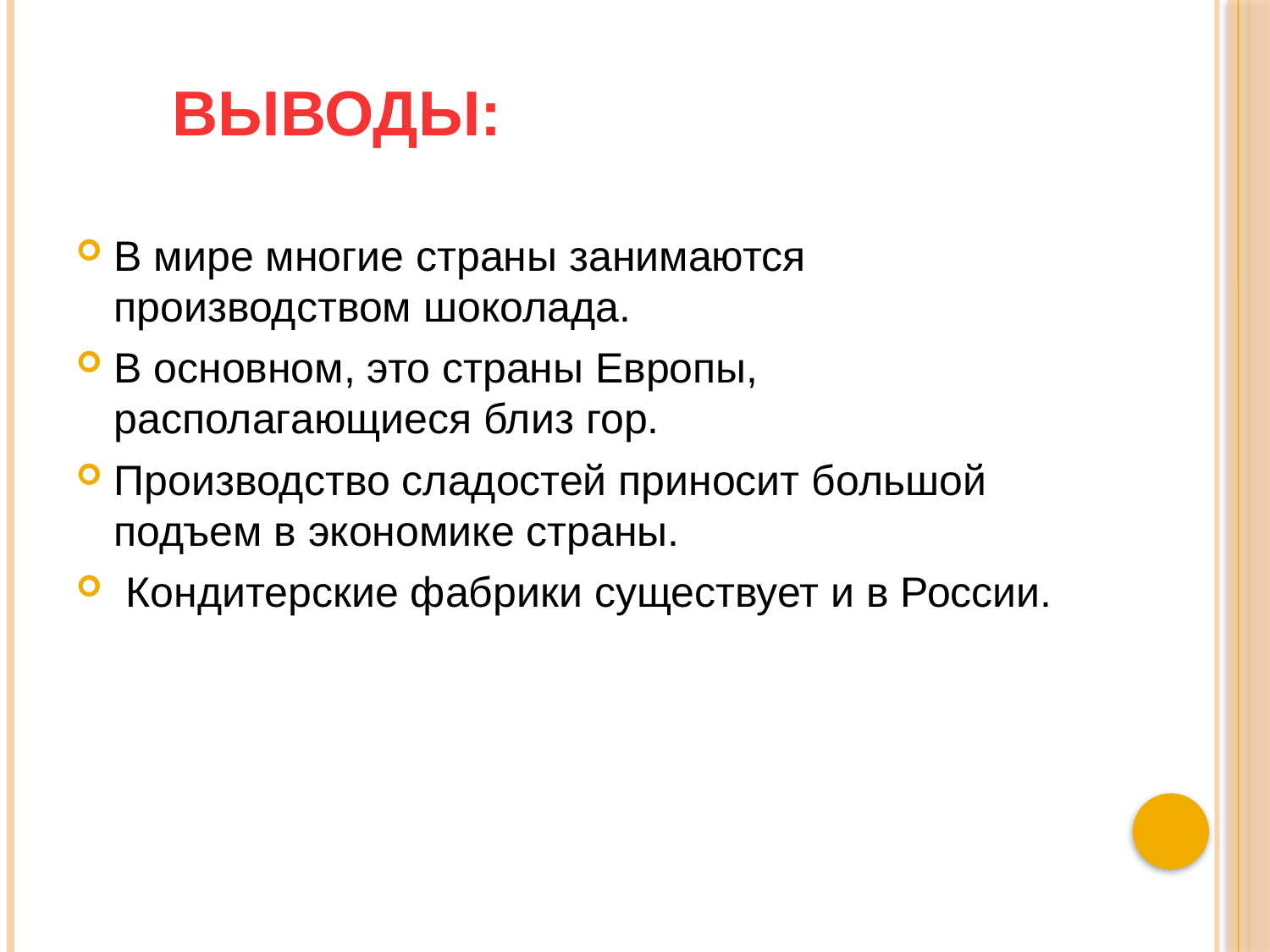

#
ВЫВОДЫ:
В мире многие страны занимаются производством шоколада.
В основном, это страны Европы, располагающиеся близ гор.
Производство сладостей приносит большой подъем в экономике страны.
 Кондитерские фабрики существует и в России.